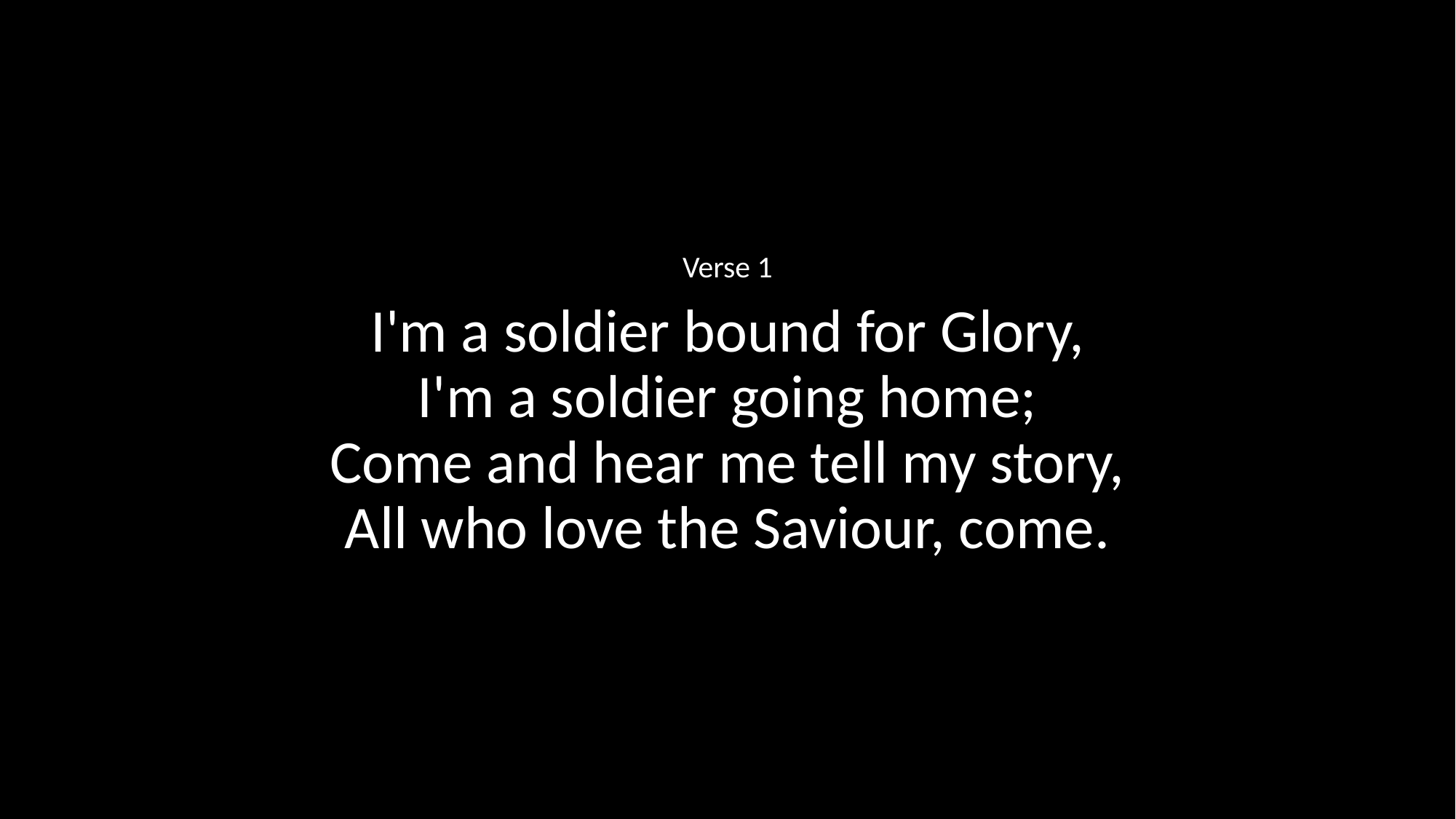

Verse 1
I'm a soldier bound for Glory,
I'm a soldier going home;
Come and hear me tell my story,
All who love the Saviour, come.